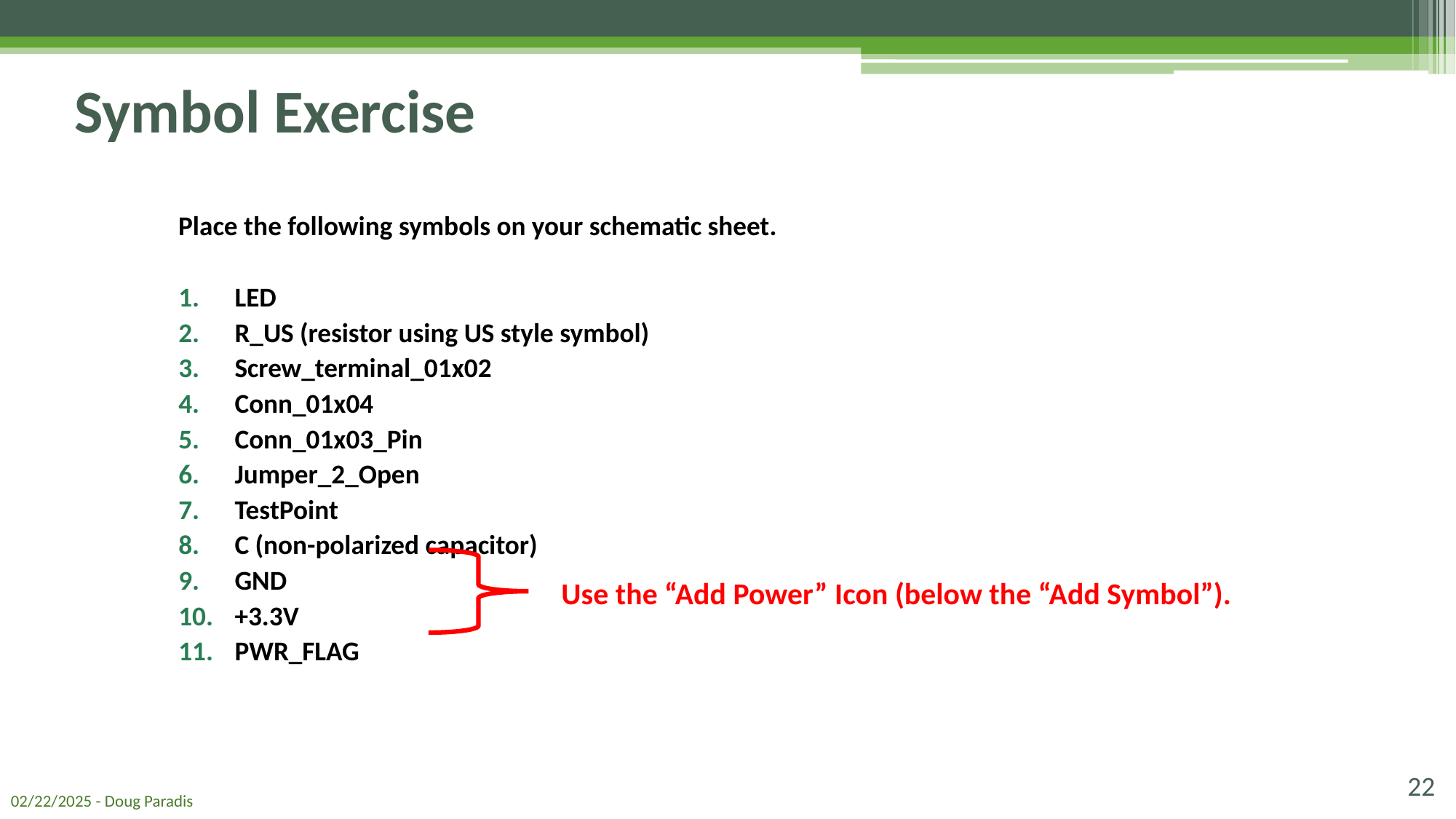

# Symbol Exercise

Place the following symbols on your schematic sheet.

LED
R_US (resistor using US style symbol)
Screw_terminal_01x02
Conn_01x04
Conn_01x03_Pin
Jumper_2_Open
TestPoint
C (non-polarized capacitor)
GND
+3.3V
PWR_FLAG

Use the “Add Power” Icon (below the “Add Symbol”).
22
02/22/2025 - Doug Paradis